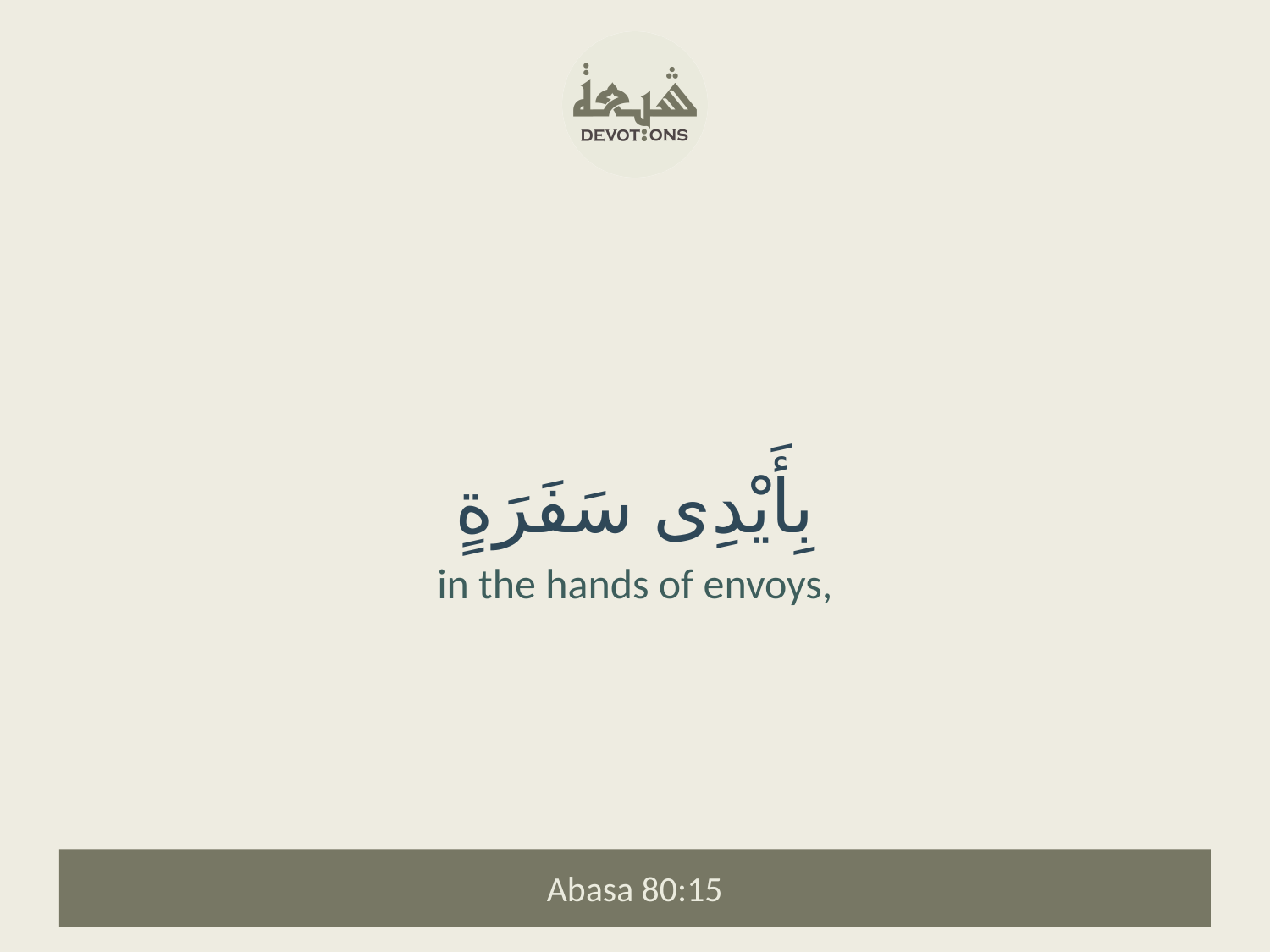

بِأَيْدِى سَفَرَةٍ
in the hands of envoys,
Abasa 80:15